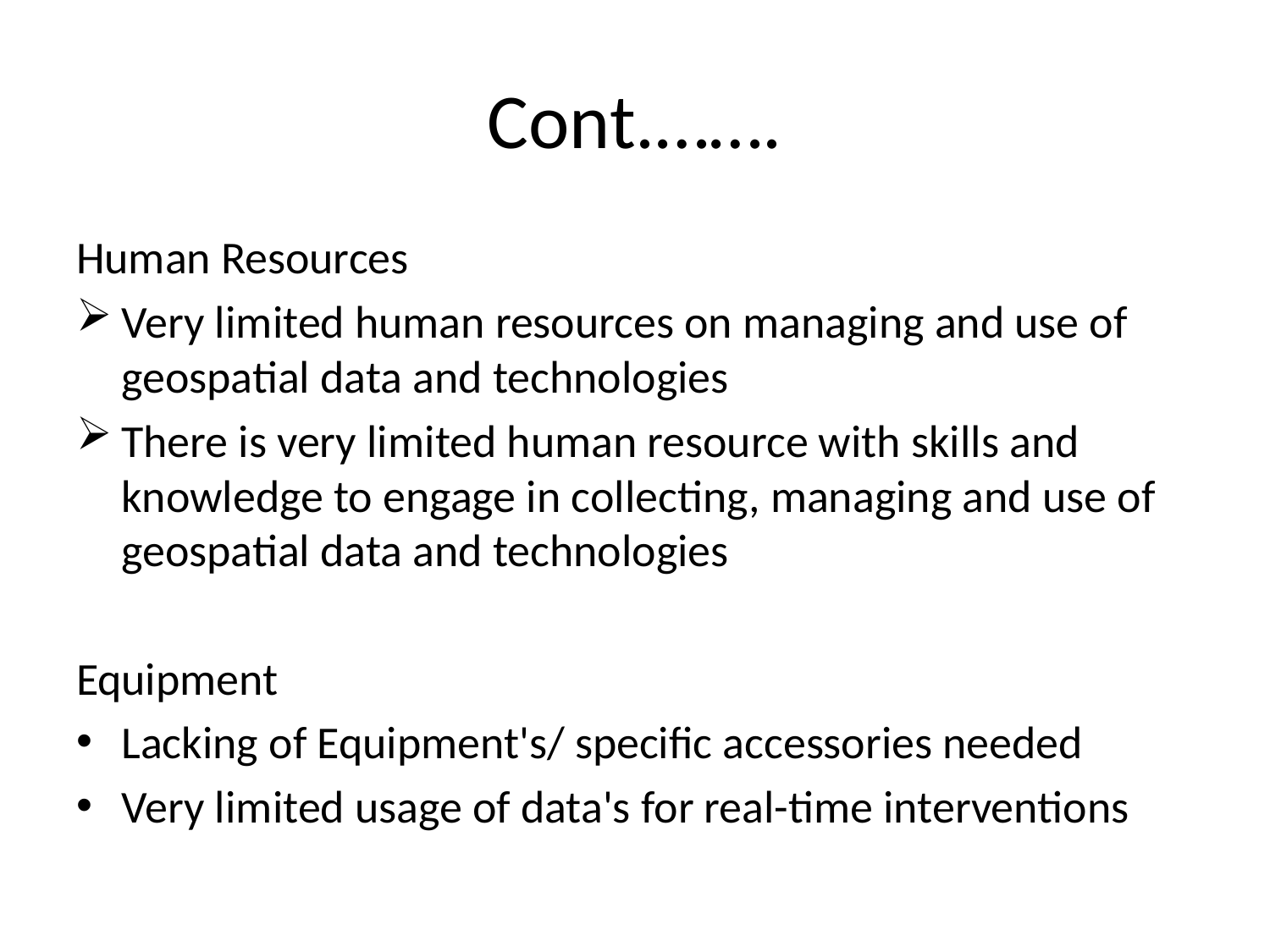

# Cont.…….
Human Resources
Very limited human resources on managing and use of geospatial data and technologies
There is very limited human resource with skills and knowledge to engage in collecting, managing and use of geospatial data and technologies

Equipment
Lacking of Equipment's/ specific accessories needed
Very limited usage of data's for real-time interventions